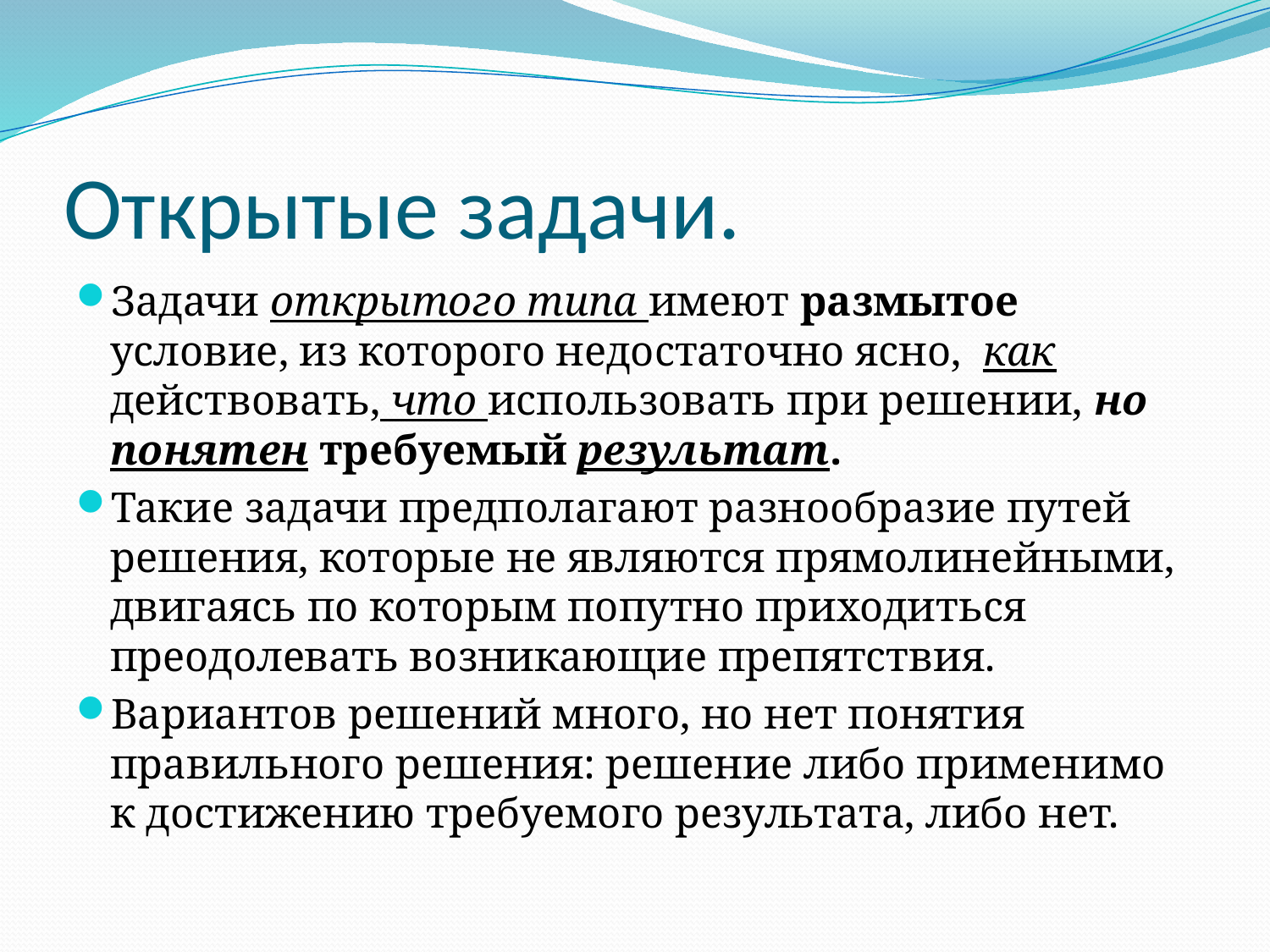

# Открытые задачи.
Задачи открытого типа имеют размытое условие, из которого недостаточно ясно,  как действовать, что использовать при решении, но понятен требуемый результат.
Такие задачи предполагают разнообразие путей решения, которые не являются прямолинейными, двигаясь по которым попутно приходиться преодолевать возникающие препятствия.
Вариантов решений много, но нет понятия правильного решения: решение либо применимо к достижению требуемого результата, либо нет.